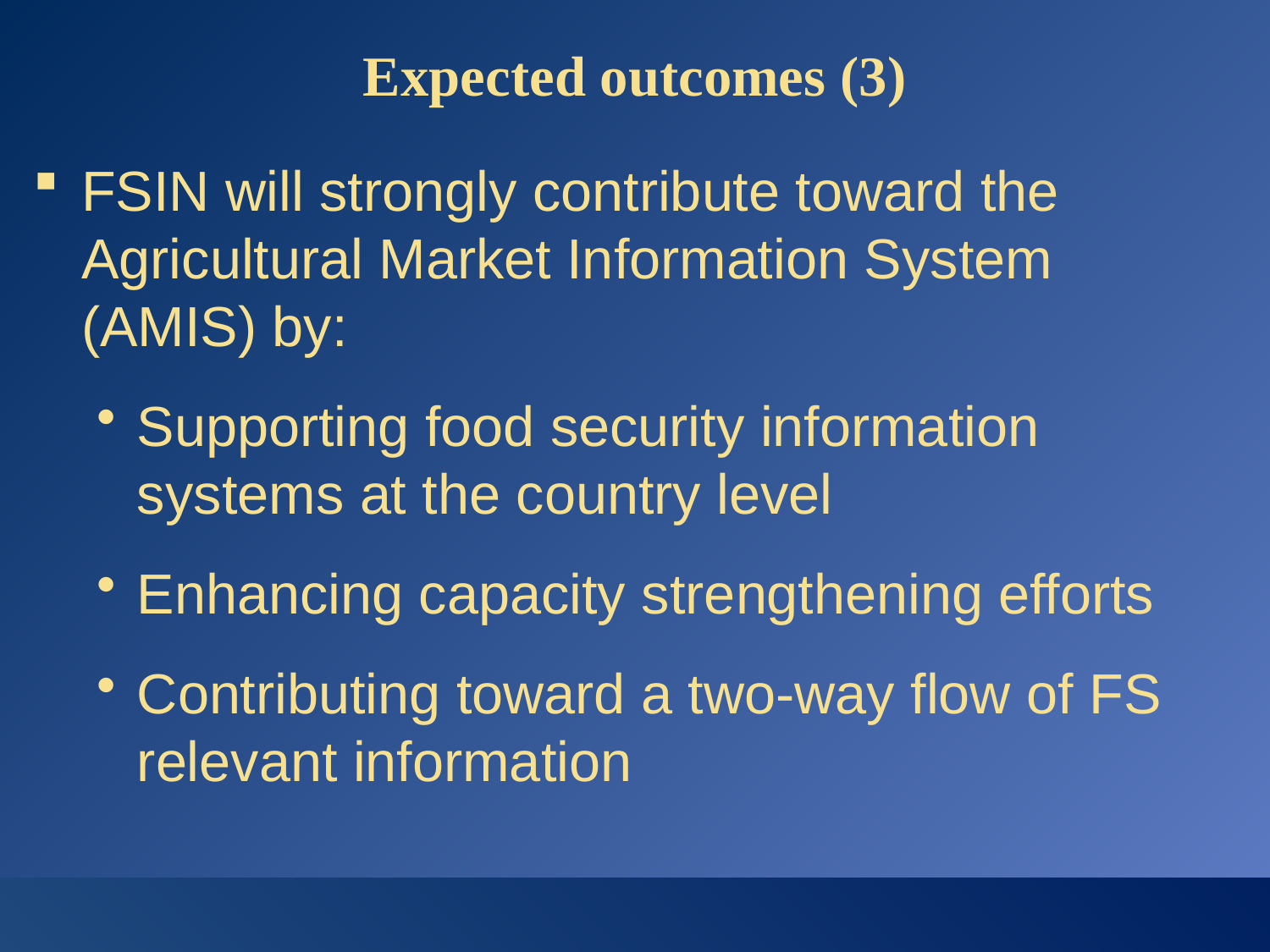

# Expected outcomes (3)
FSIN will strongly contribute toward the Agricultural Market Information System (AMIS) by:
Supporting food security information systems at the country level
Enhancing capacity strengthening efforts
Contributing toward a two-way flow of FS relevant information